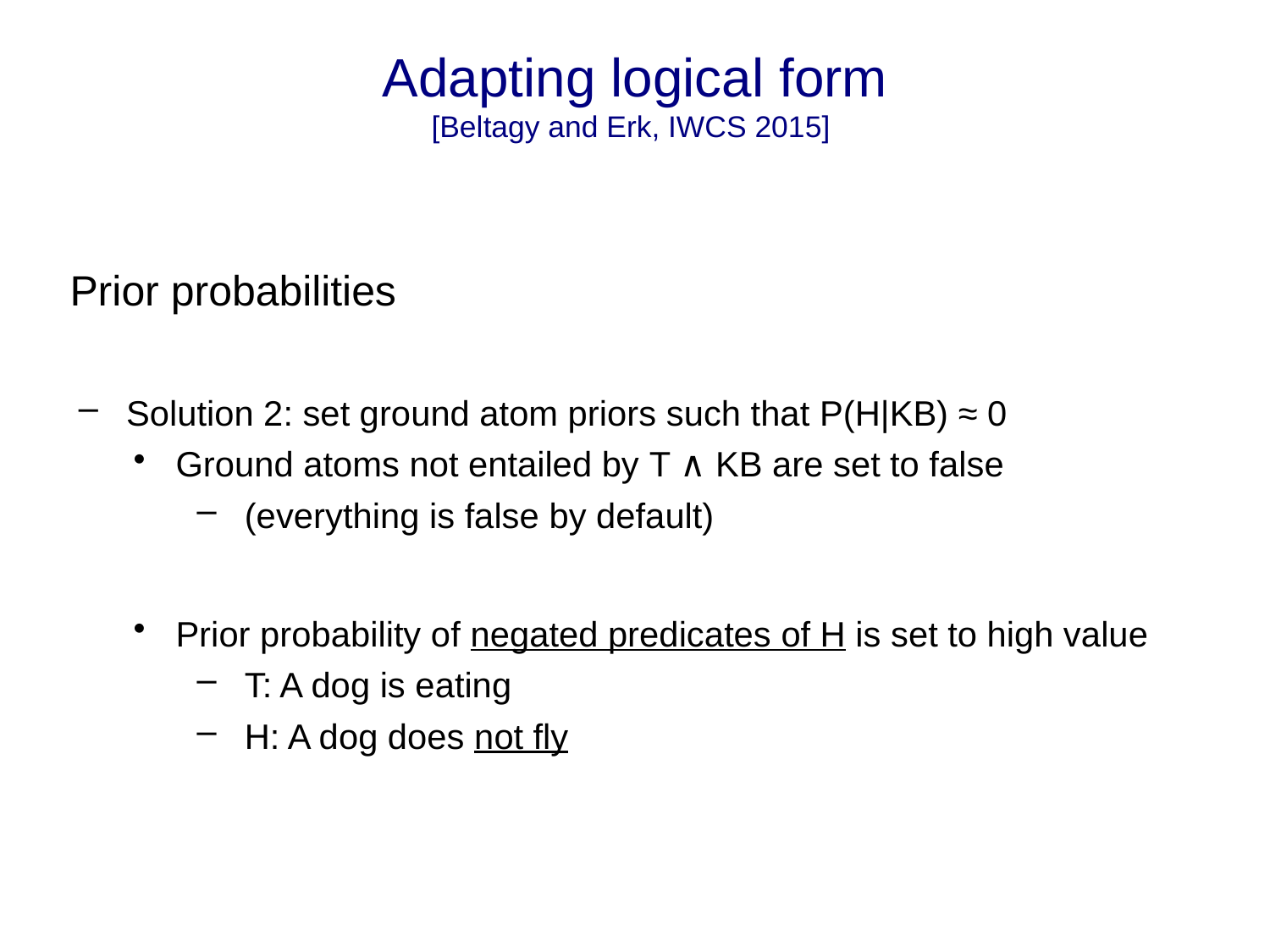

# Adapting logical form
[Beltagy and Erk, IWCS 2015]
Prior probabilities

Solution 2: set ground atom priors such that P(H|KB) ≈ 0
Ground atoms not entailed by T ∧ KB are set to false
(everything is false by default)

Prior probability of negated predicates of H is set to high value
T: A dog is eating
H: A dog does not fly
26